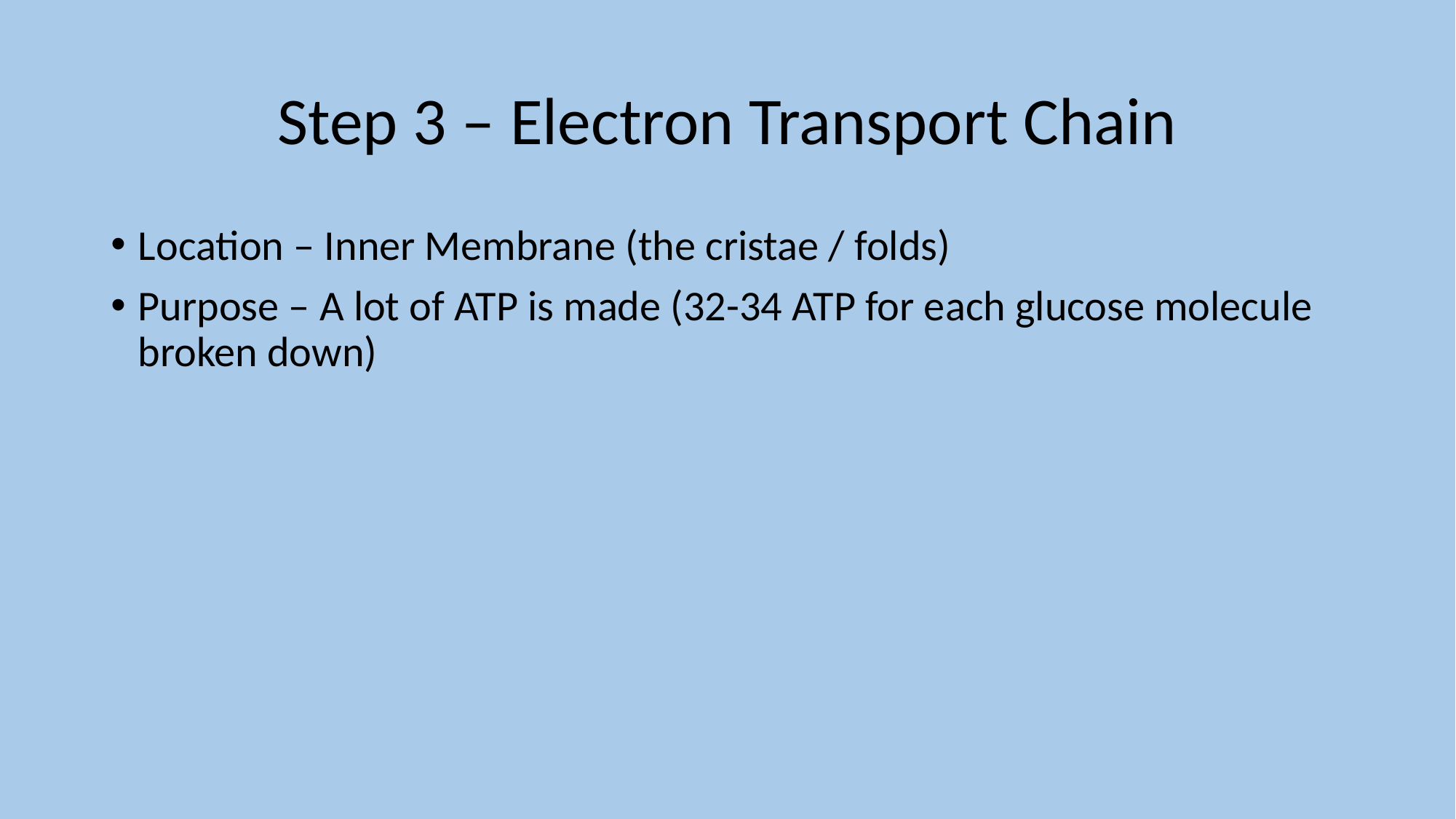

# Step 3 – Electron Transport Chain
Location – Inner Membrane (the cristae / folds)
Purpose – A lot of ATP is made (32-34 ATP for each glucose molecule broken down)